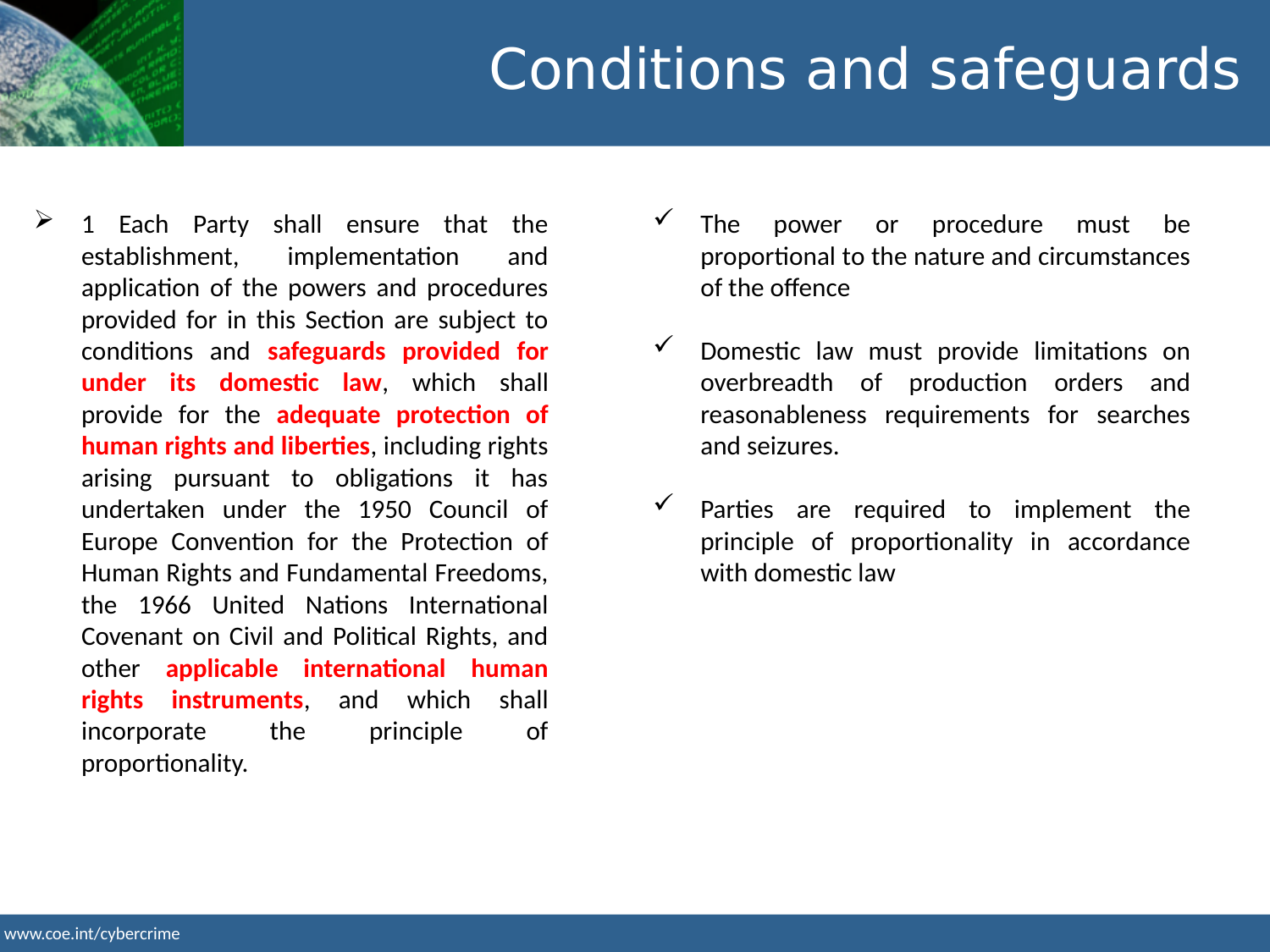

Conditions and safeguards
1 Each Party shall ensure that the establishment, implementation and application of the powers and procedures provided for in this Section are subject to conditions and safeguards provided for under its domestic law, which shall provide for the adequate protection of human rights and liberties, including rights arising pursuant to obligations it has undertaken under the 1950 Council of Europe Convention for the Protection of Human Rights and Fundamental Freedoms, the 1966 United Nations International Covenant on Civil and Political Rights, and other applicable international human rights instruments, and which shall incorporate the principle of proportionality.
The power or procedure must be proportional to the nature and circumstances of the offence

Domestic law must provide limitations on overbreadth of production orders and reasonableness requirements for searches and seizures.

Parties are required to implement the principle of proportionality in accordance with domestic law